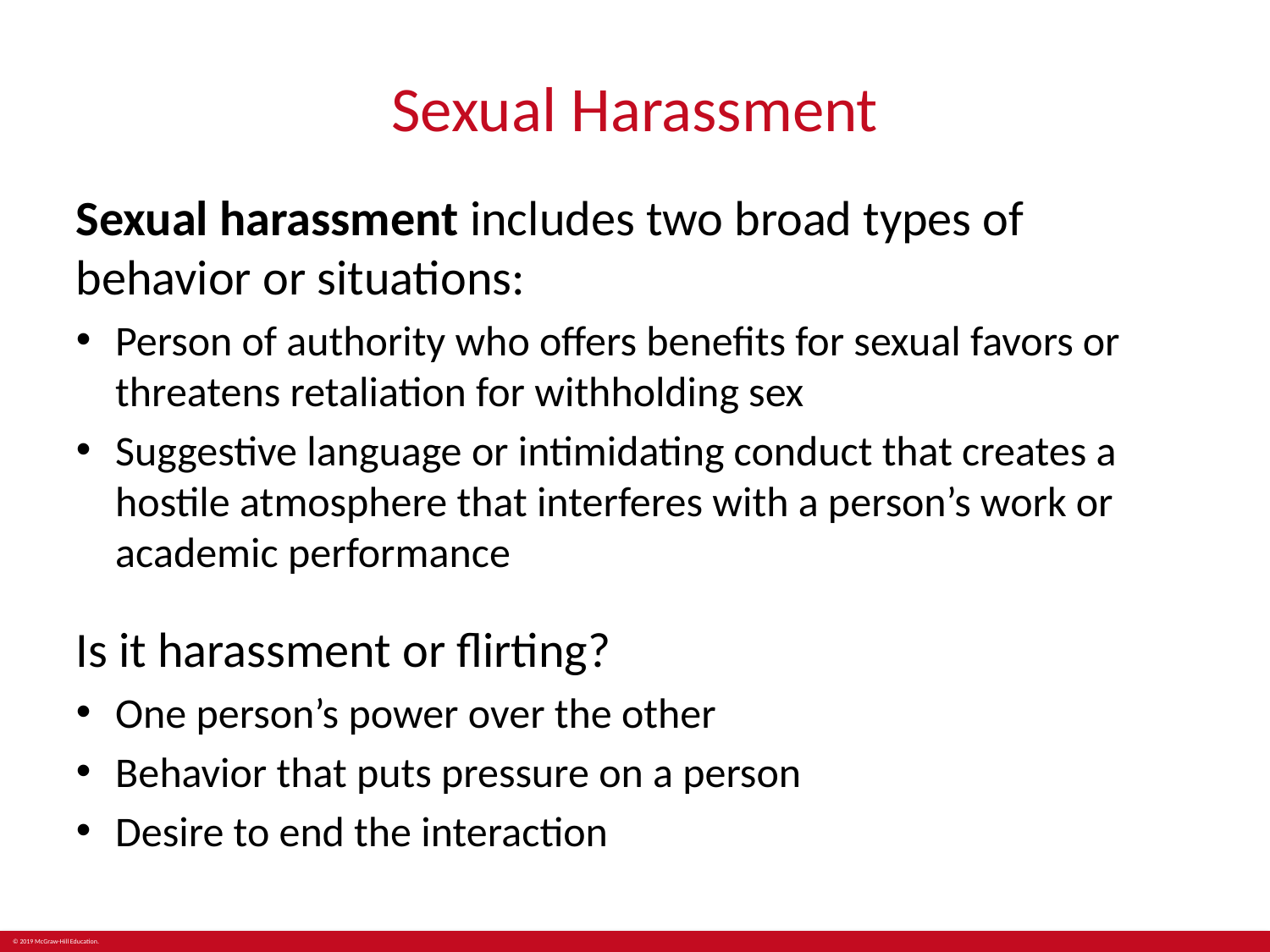

# Sexual Harassment
Sexual harassment includes two broad types of behavior or situations:
Person of authority who offers benefits for sexual favors or threatens retaliation for withholding sex
Suggestive language or intimidating conduct that creates a hostile atmosphere that interferes with a person’s work or academic performance
Is it harassment or flirting?
One person’s power over the other
Behavior that puts pressure on a person
Desire to end the interaction